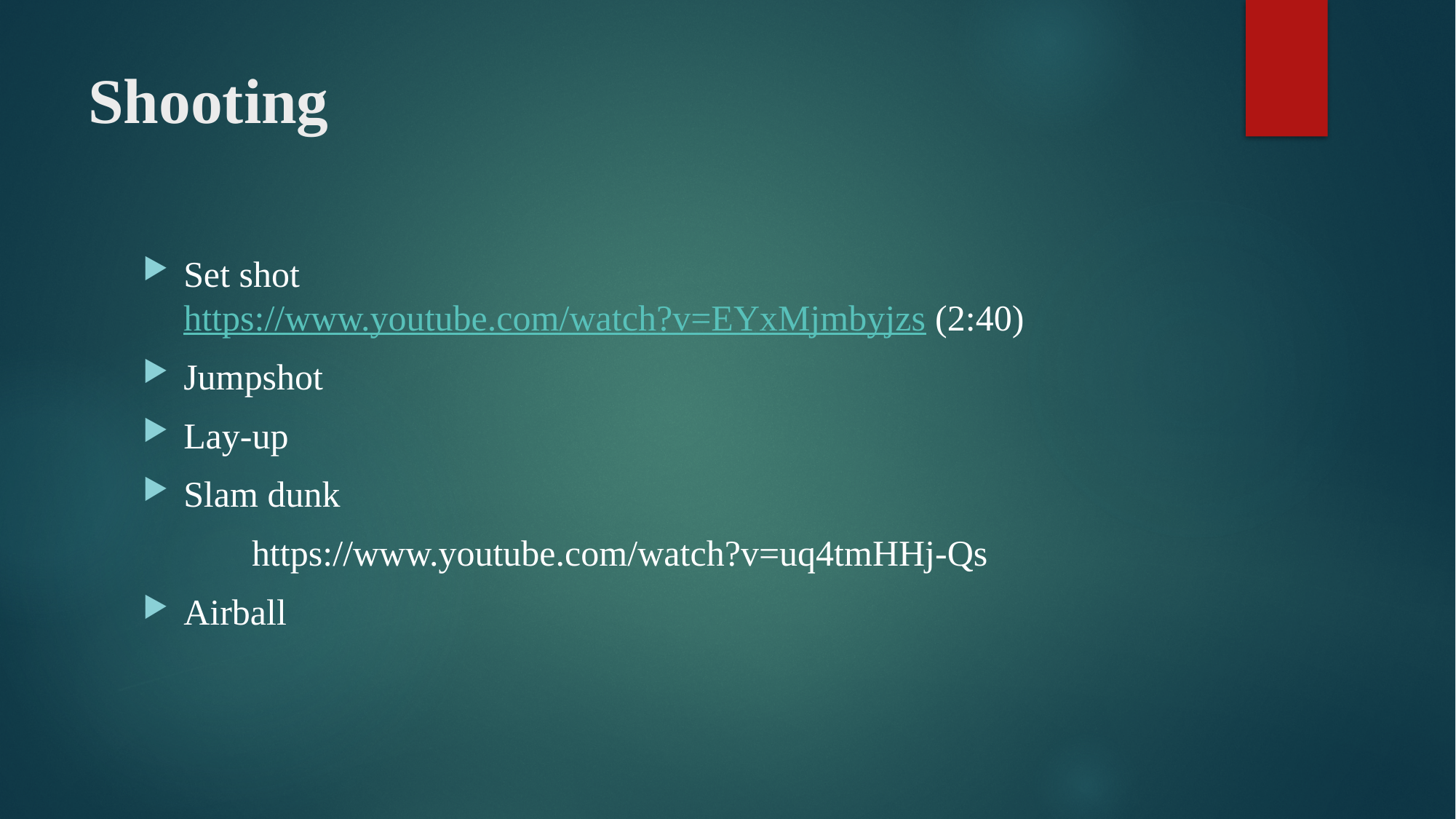

# Shooting
Set shot  				https://www.youtube.com/watch?v=EYxMjmbyjzs (2:40)
Jumpshot
Lay-up
Slam dunk
	https://www.youtube.com/watch?v=uq4tmHHj-Qs
Airball